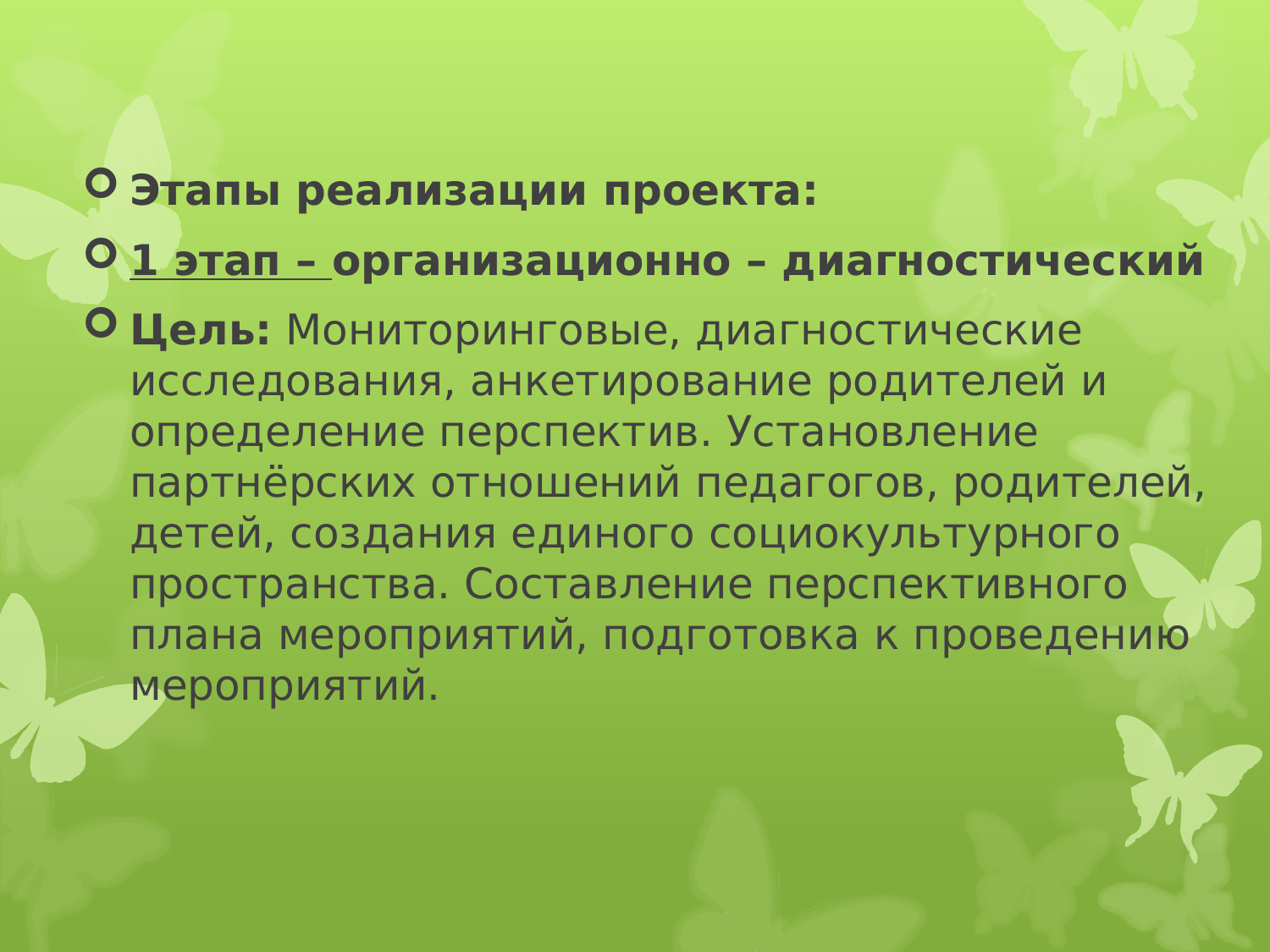

Этапы реализации проекта:
1 этап – организационно – диагностический
Цель: Мониторинговые, диагностические исследования, анкетирование родителей и определение перспектив. Установление партнёрских отношений педагогов, родителей, детей, создания единого социокультурного пространства. Составление перспективного плана мероприятий, подготовка к проведению мероприятий.